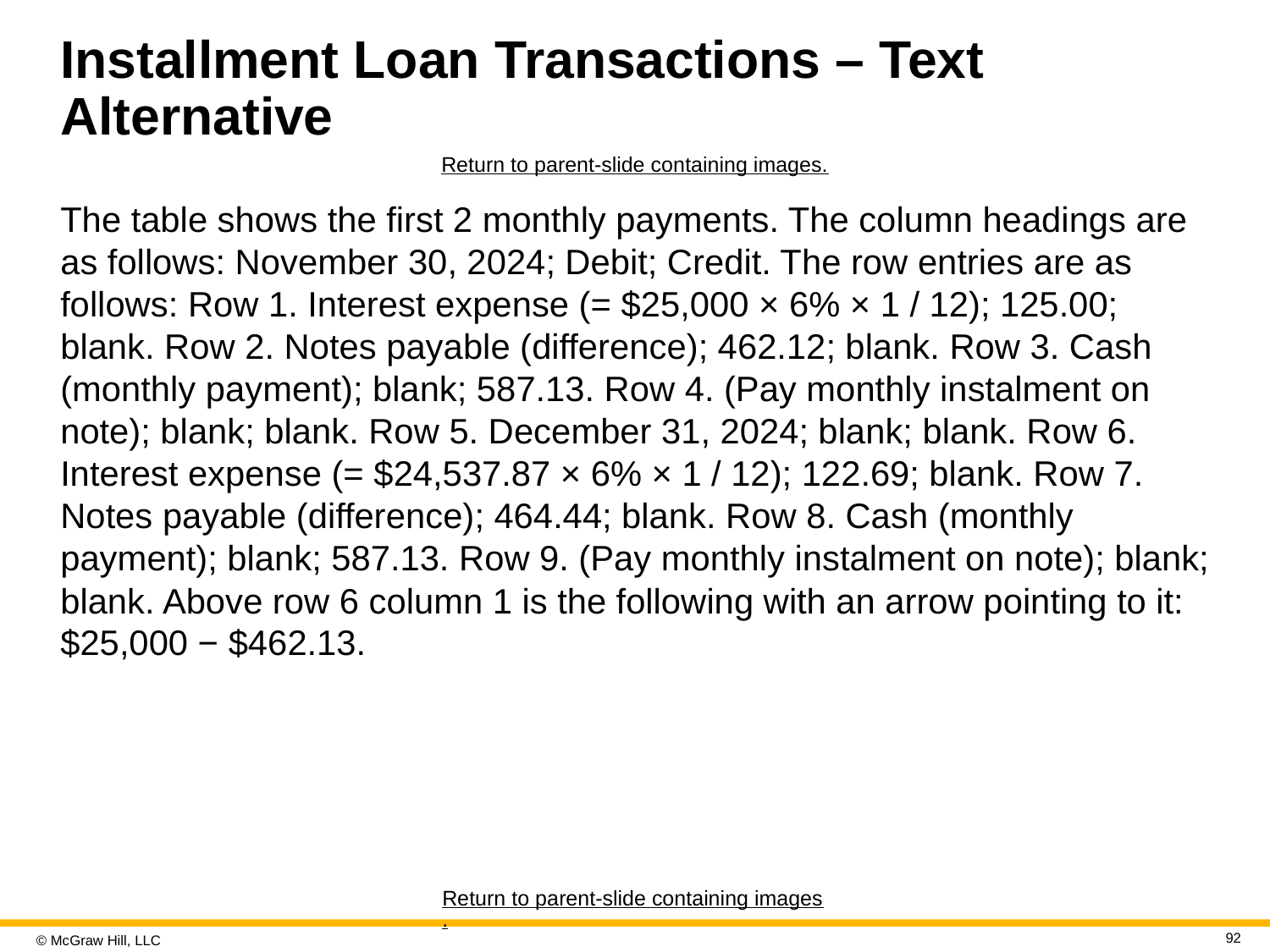

# Installment Loan Transactions – Text Alternative
Return to parent-slide containing images.
The table shows the first 2 monthly payments. The column headings are as follows: November 30, 2024; Debit; Credit. The row entries are as follows: Row 1. Interest expense (= $25,000 × 6% × 1 / 12); 125.00; blank. Row 2. Notes payable (difference); 462.12; blank. Row 3. Cash (monthly payment); blank; 587.13. Row 4. (Pay monthly instalment on note); blank; blank. Row 5. December 31, 2024; blank; blank. Row 6. Interest expense (= $24,537.87 × 6% × 1 / 12); 122.69; blank. Row 7. Notes payable (difference); 464.44; blank. Row 8. Cash (monthly payment); blank; 587.13. Row 9. (Pay monthly instalment on note); blank; blank. Above row 6 column 1 is the following with an arrow pointing to it: $25,000 − $462.13.
Return to parent-slide containing images.
92